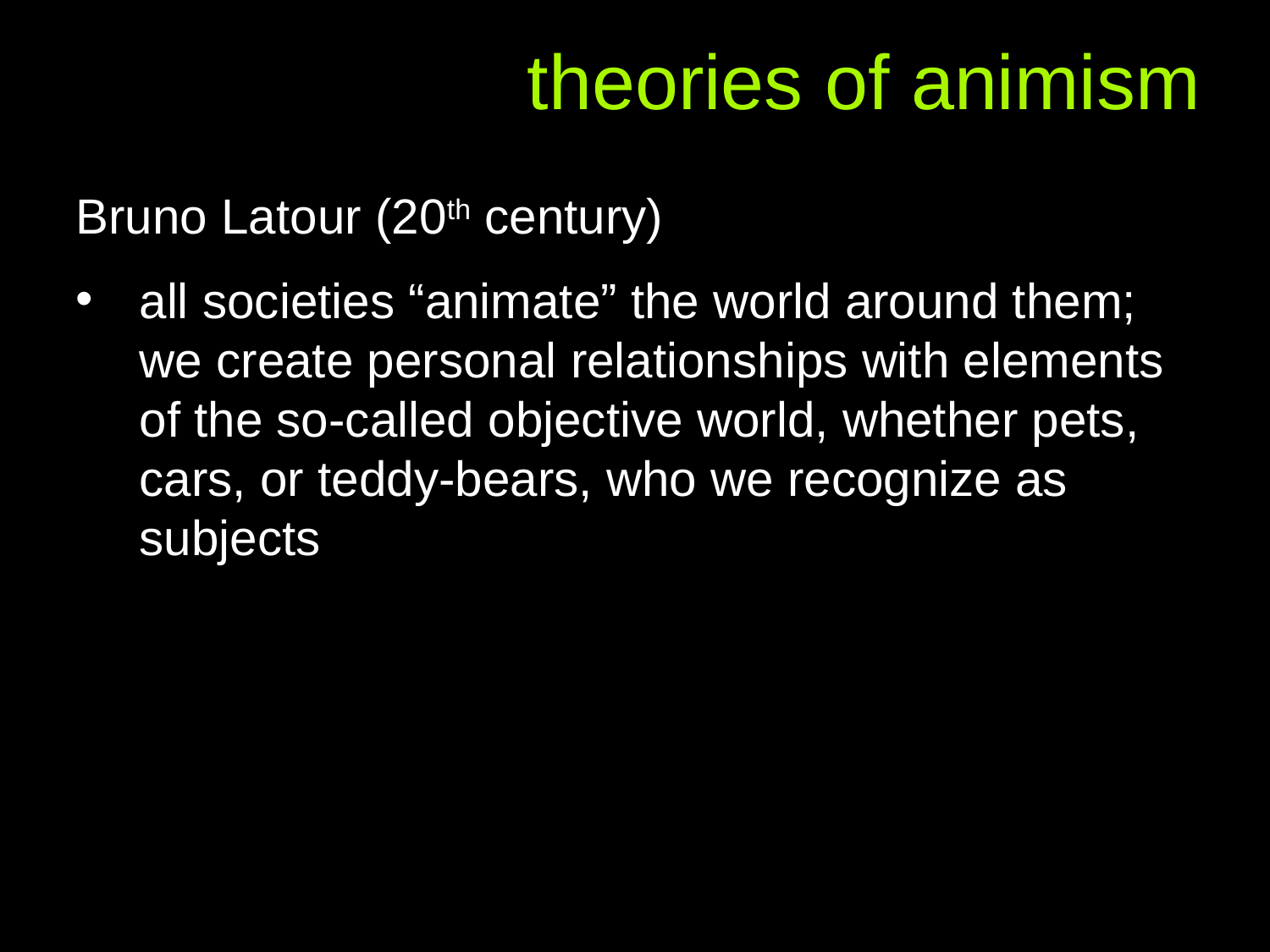

theories of animism
Bruno Latour (20th century)
all societies “animate” the world around them; we create personal relationships with elements of the so-called objective world, whether pets, cars, or teddy-bears, who we recognize as subjects